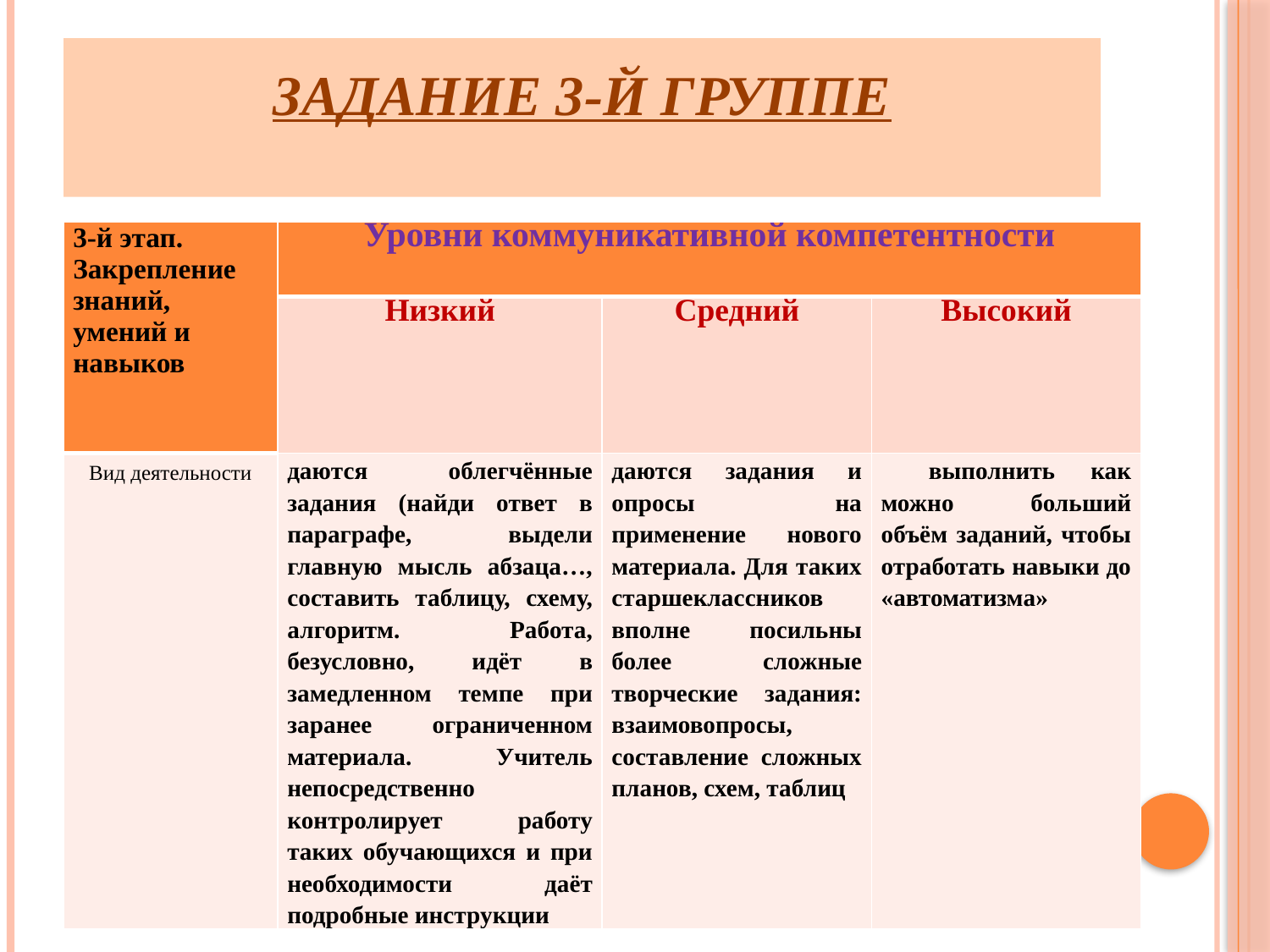

# Задание 3-й группе
| 3-й этап. Закрепление знаний, умений и навыков | Уровни коммуникативной компетентности |  |  |
| --- | --- | --- | --- |
|  | Низкий | Средний | Высокий |
| Вид деятельности | даются облегчённые задания (найди ответ в параграфе, выдели главную мысль абзаца…, составить таблицу, схему, алгоритм. Работа, безусловно, идёт в замедленном темпе при заранее ограниченном материала. Учитель непосредственно контролирует работу таких обучающихся и при необходимости даёт подробные инструкции | даются задания и опросы на применение нового материала. Для таких старшеклассников вполне посильны более сложные творческие задания: взаимовопросы, составление сложных планов, схем, таблиц | выполнить как можно больший объём заданий, чтобы отработать навыки до «автоматизма» |